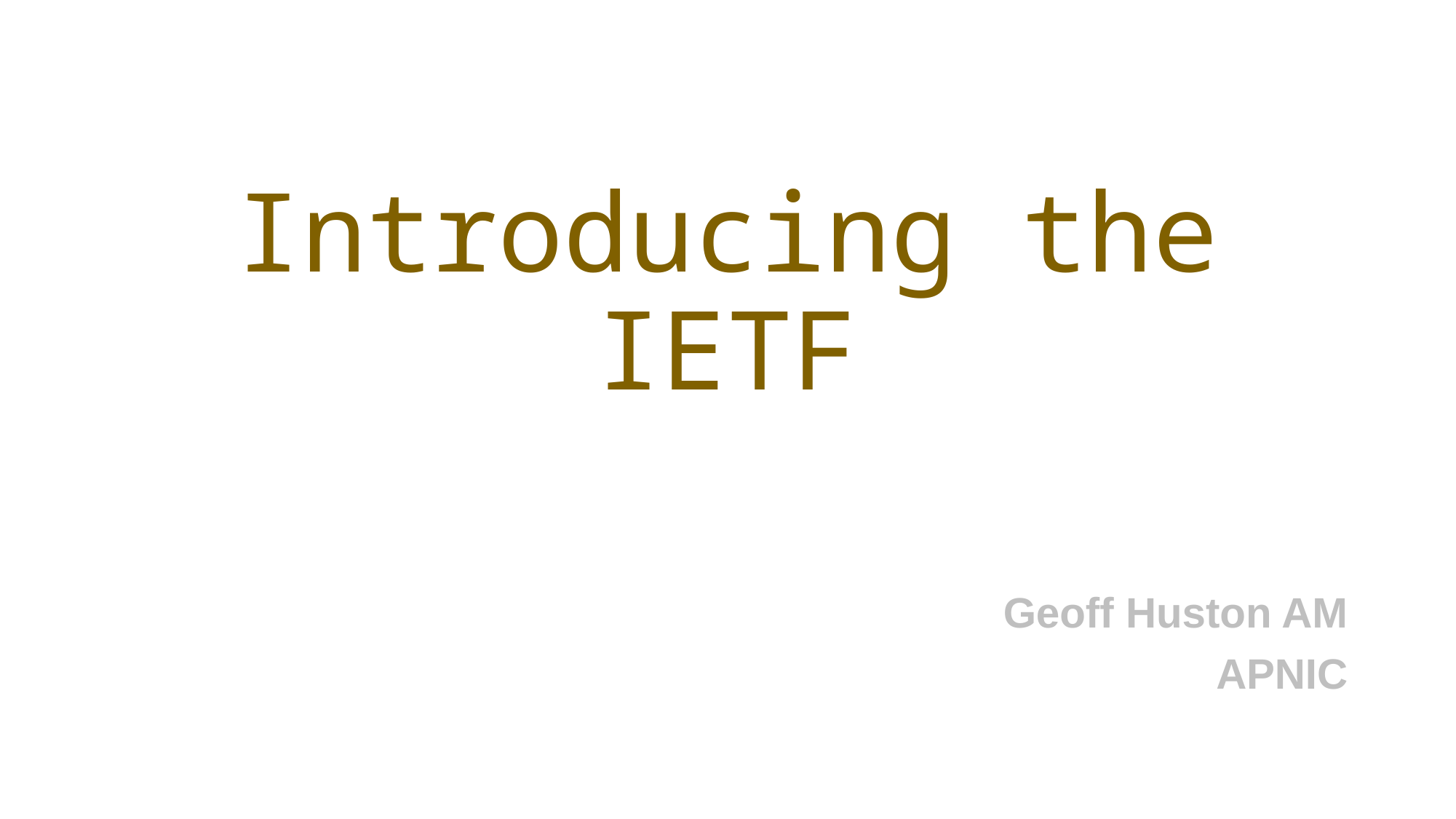

# Introducing the IETF
Geoff Huston AM
APNIC